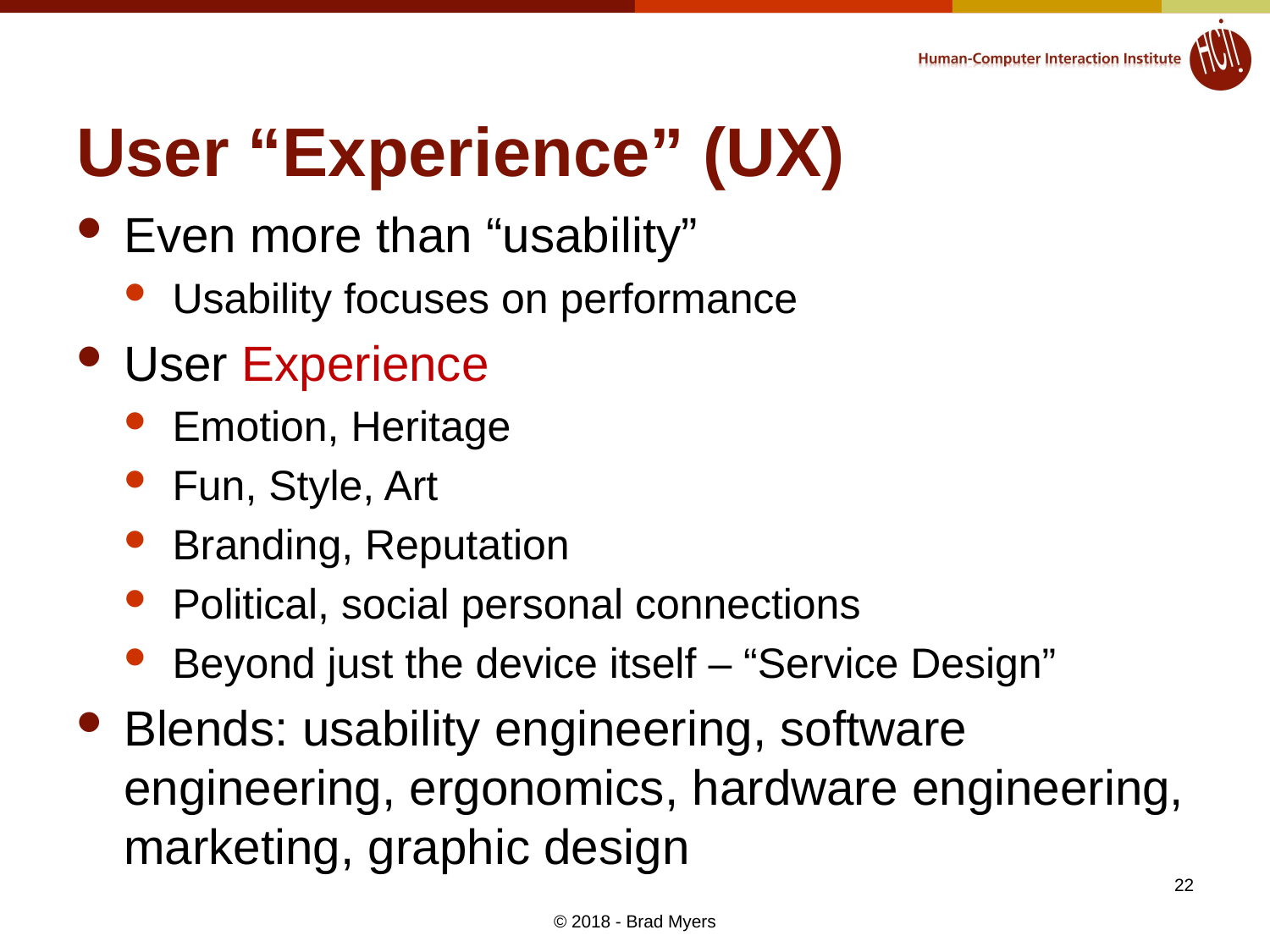

# User “Experience” (UX)
Even more than “usability”
Usability focuses on performance
User Experience
Emotion, Heritage
Fun, Style, Art
Branding, Reputation
Political, social personal connections
Beyond just the device itself – “Service Design”
Blends: usability engineering, software engineering, ergonomics, hardware engineering, marketing, graphic design

22
© 2018 - Brad Myers